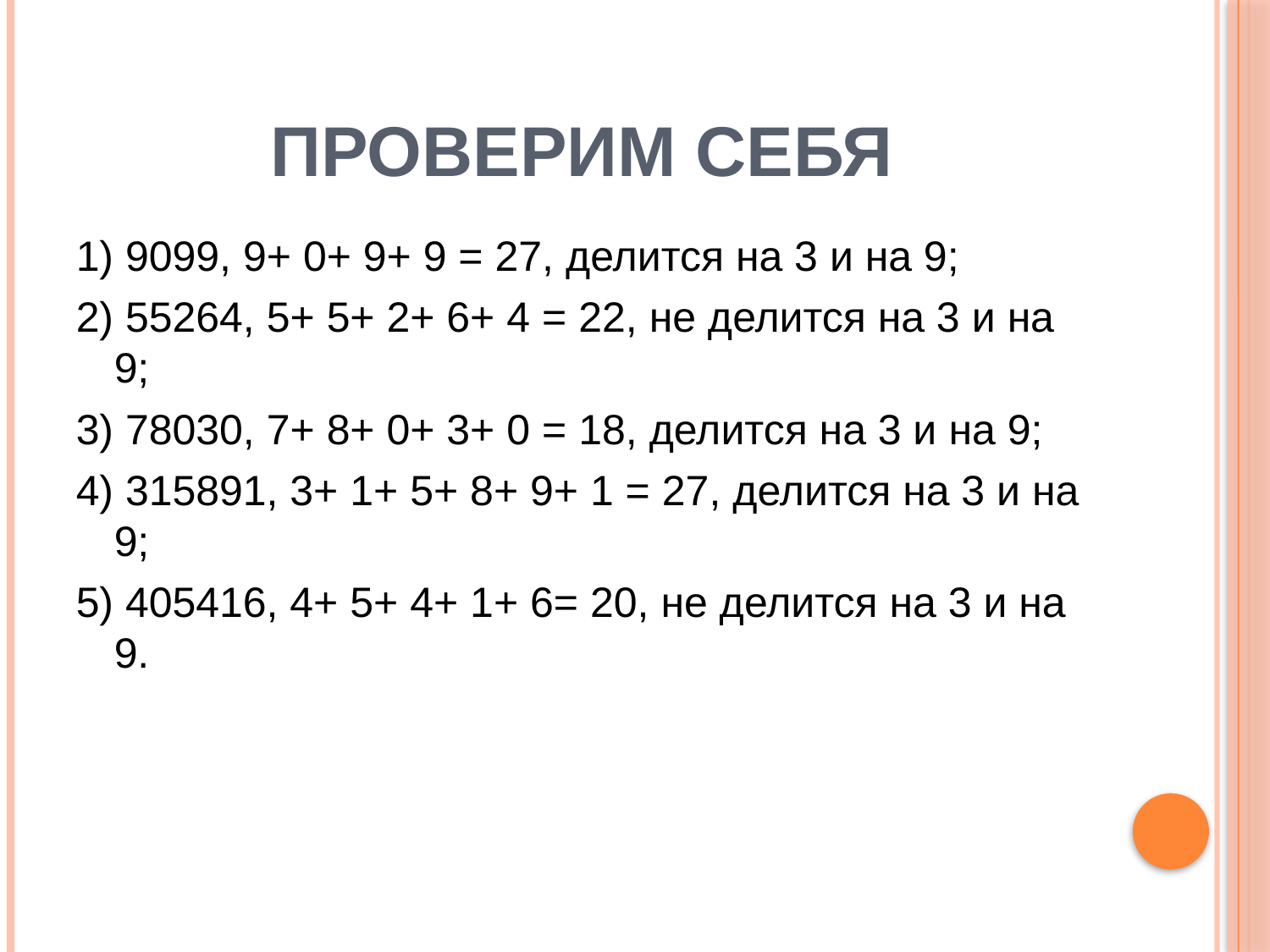

# Проверим себя
1) 9099, 9+ 0+ 9+ 9 = 27, делится на 3 и на 9;
2) 55264, 5+ 5+ 2+ 6+ 4 = 22, не делится на 3 и на 9;
3) 78030, 7+ 8+ 0+ 3+ 0 = 18, делится на 3 и на 9;
4) 315891, 3+ 1+ 5+ 8+ 9+ 1 = 27, делится на 3 и на 9;
5) 405416, 4+ 5+ 4+ 1+ 6= 20, не делится на 3 и на 9.